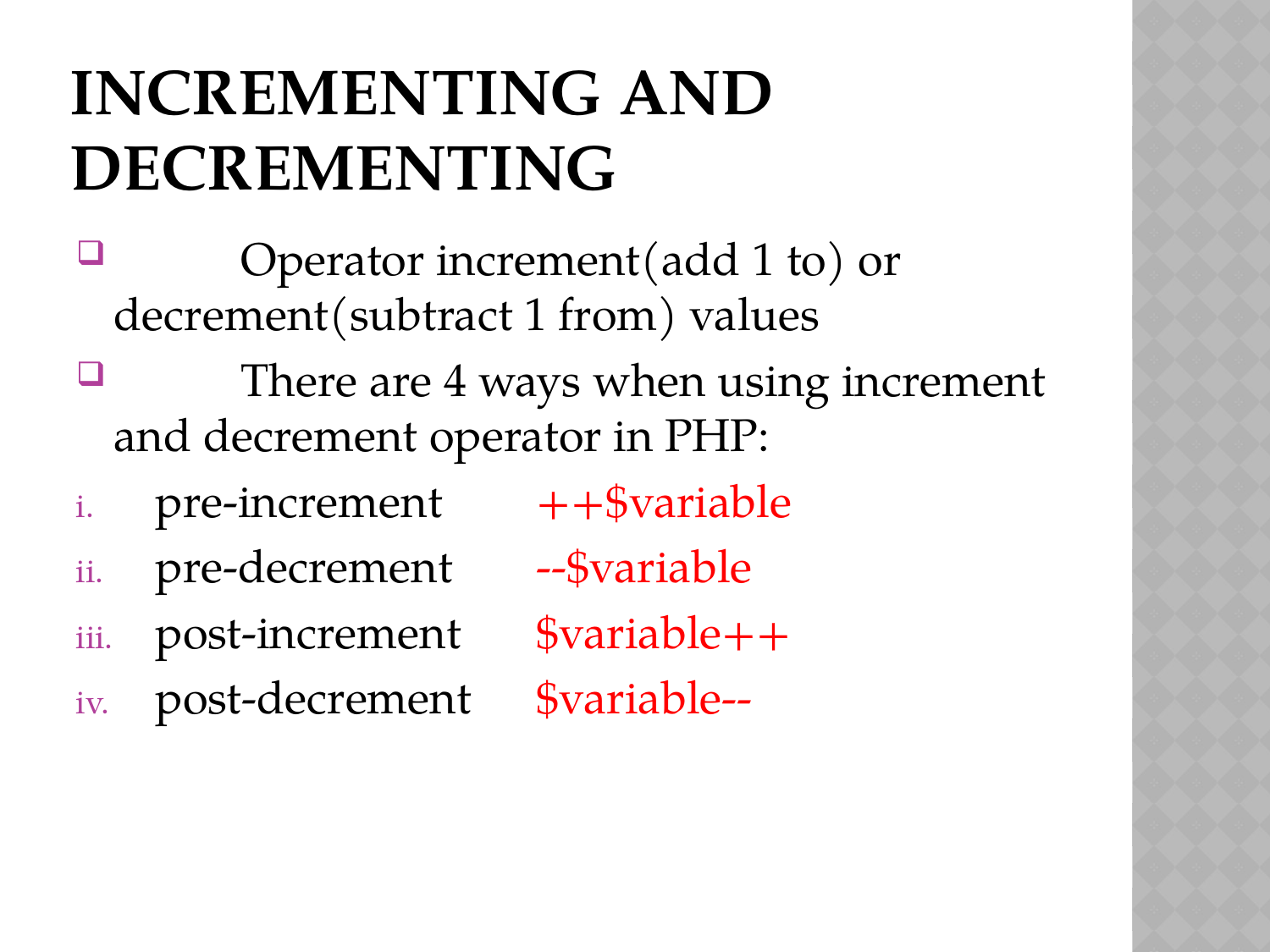

# Incrementing And Decrementing
 	Operator increment(add 1 to) or decrement(subtract 1 from) values
 	There are 4 ways when using increment and decrement operator in PHP:
pre-increment	++$variable
pre-decrement	--$variable
post-increment	$variable++
post-decrement	$variable--